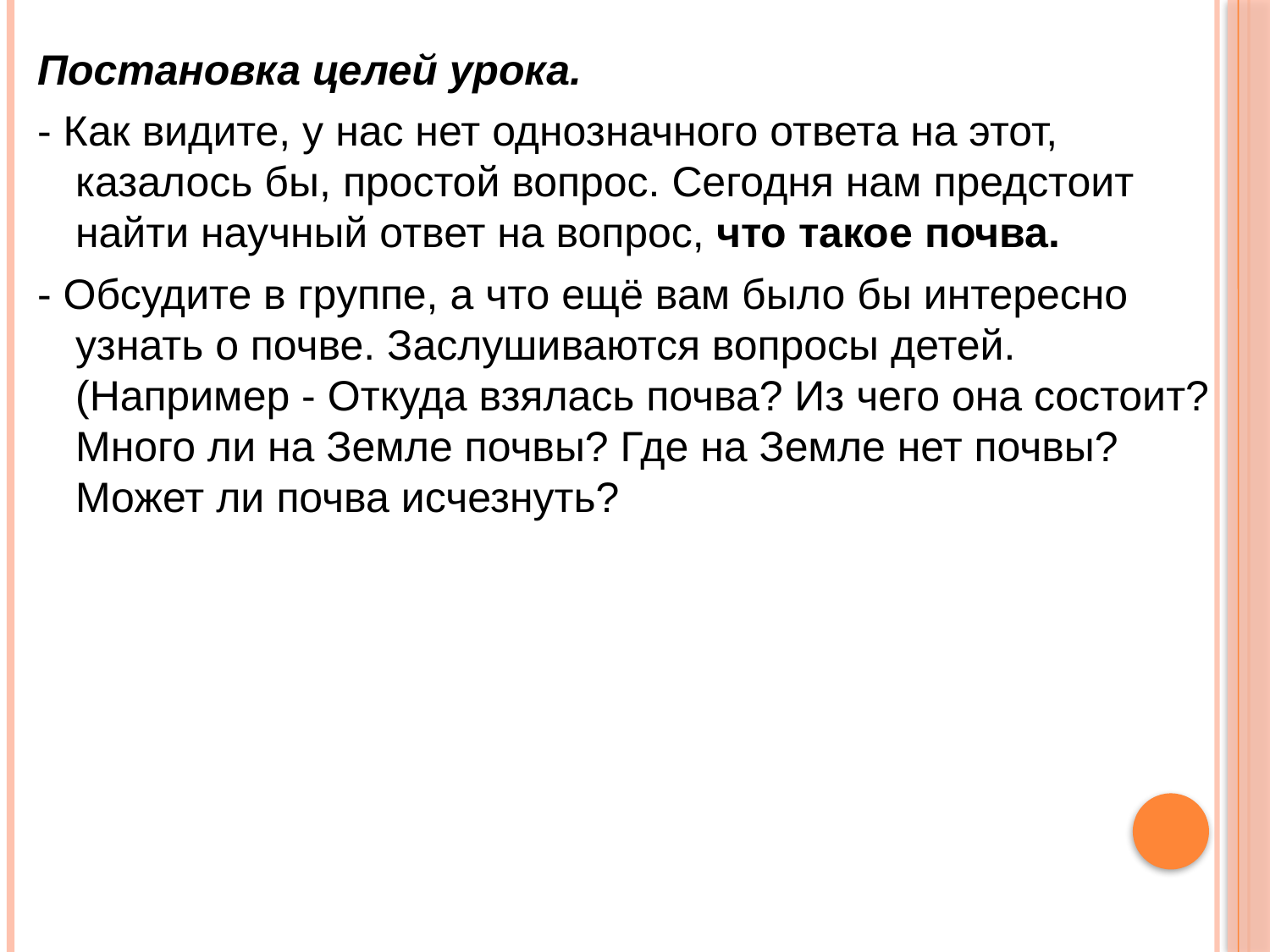

Постановка целей урока.
- Как видите, у нас нет однозначного ответа на этот, казалось бы, простой вопрос. Сегодня нам предстоит найти научный ответ на вопрос, что такое почва.
- Обсудите в группе, а что ещё вам было бы интересно узнать о почве. Заслушиваются вопросы детей. (Например - Откуда взялась почва? Из чего она состоит? Много ли на Земле почвы? Где на Земле нет почвы? Может ли почва исчезнуть?

#